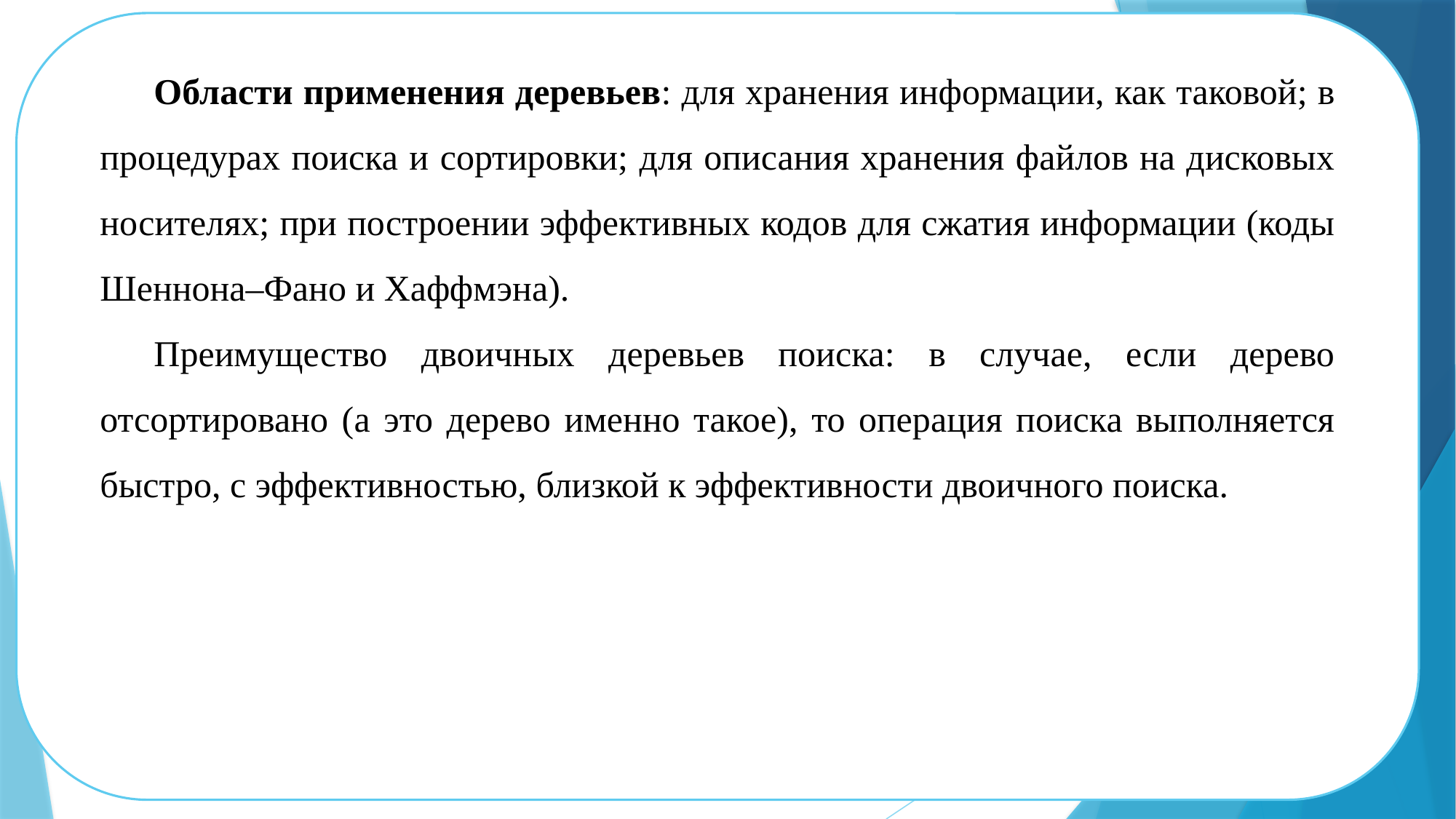

Области применения деревьев: для хранения информации, как таковой; в процедурах поиска и сортировки; для описания хранения файлов на дисковых носителях; при построении эффективных кодов для сжатия информации (коды Шеннона–Фано и Хаффмэна).
Преимущество двоичных деревьев поиска: в случае, если дерево отсортировано (а это дерево именно такое), то операция поиска выполняется быстро, с эффективностью, близкой к эффективности двоичного поиска.